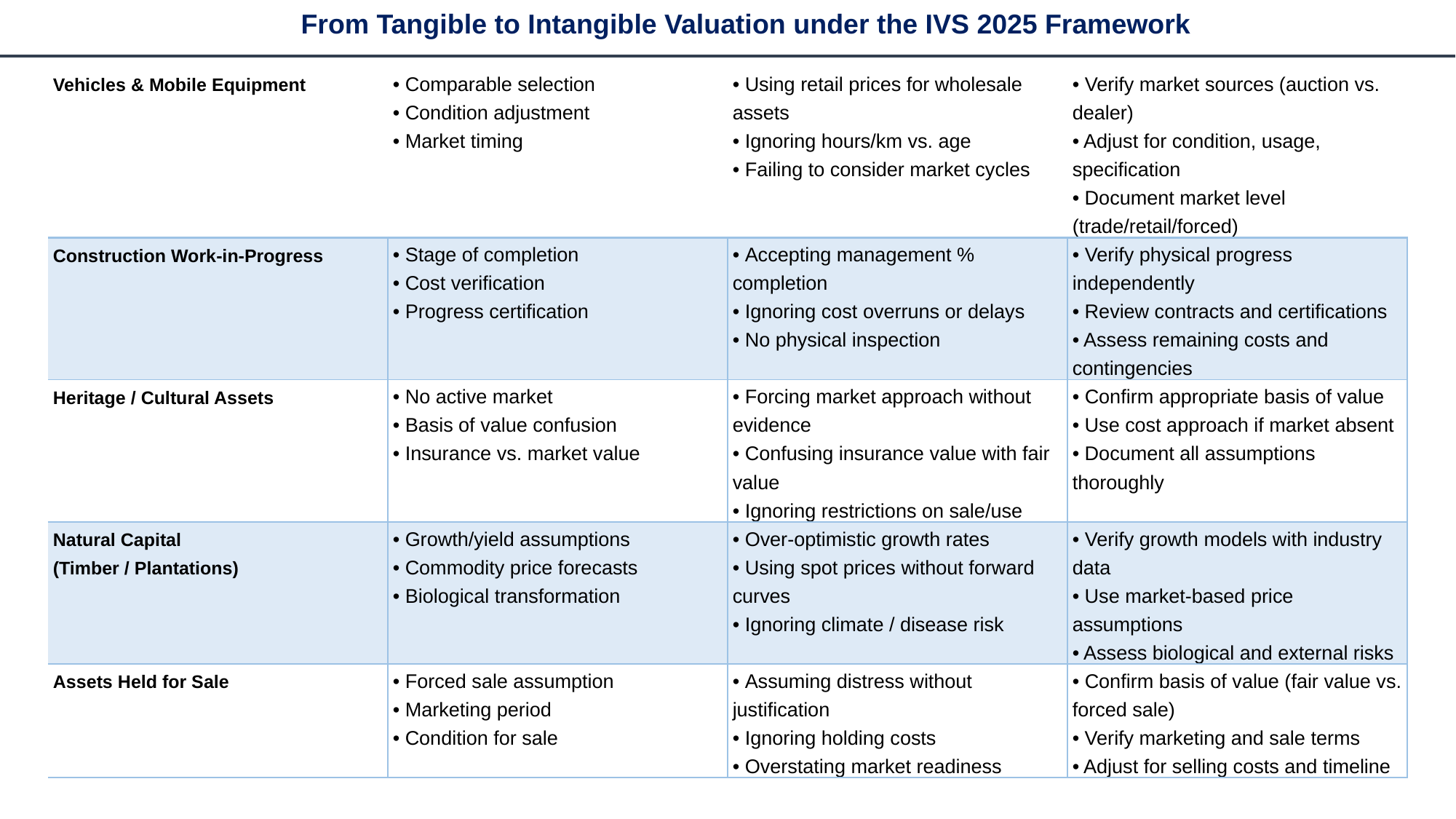

From Tangible to Intangible Valuation under the IVS 2025 Framework
| Vehicles & Mobile Equipment | • Comparable selection • Condition adjustment • Market timing | • Using retail prices for wholesale assets • Ignoring hours/km vs. age • Failing to consider market cycles | • Verify market sources (auction vs. dealer) • Adjust for condition, usage, specification • Document market level (trade/retail/forced) |
| --- | --- | --- | --- |
| Construction Work-in-Progress | • Stage of completion • Cost verification • Progress certification | • Accepting management % completion • Ignoring cost overruns or delays • No physical inspection | • Verify physical progress independently • Review contracts and certifications • Assess remaining costs and contingencies |
| Heritage / Cultural Assets | • No active market • Basis of value confusion • Insurance vs. market value | • Forcing market approach without evidence • Confusing insurance value with fair value • Ignoring restrictions on sale/use | • Confirm appropriate basis of value • Use cost approach if market absent • Document all assumptions thoroughly |
| Natural Capital (Timber / Plantations) | • Growth/yield assumptions • Commodity price forecasts • Biological transformation | • Over-optimistic growth rates • Using spot prices without forward curves • Ignoring climate / disease risk | • Verify growth models with industry data • Use market-based price assumptions • Assess biological and external risks |
| Assets Held for Sale | • Forced sale assumption • Marketing period • Condition for sale | • Assuming distress without justification • Ignoring holding costs • Overstating market readiness | • Confirm basis of value (fair value vs. forced sale) • Verify marketing and sale terms • Adjust for selling costs and timeline |